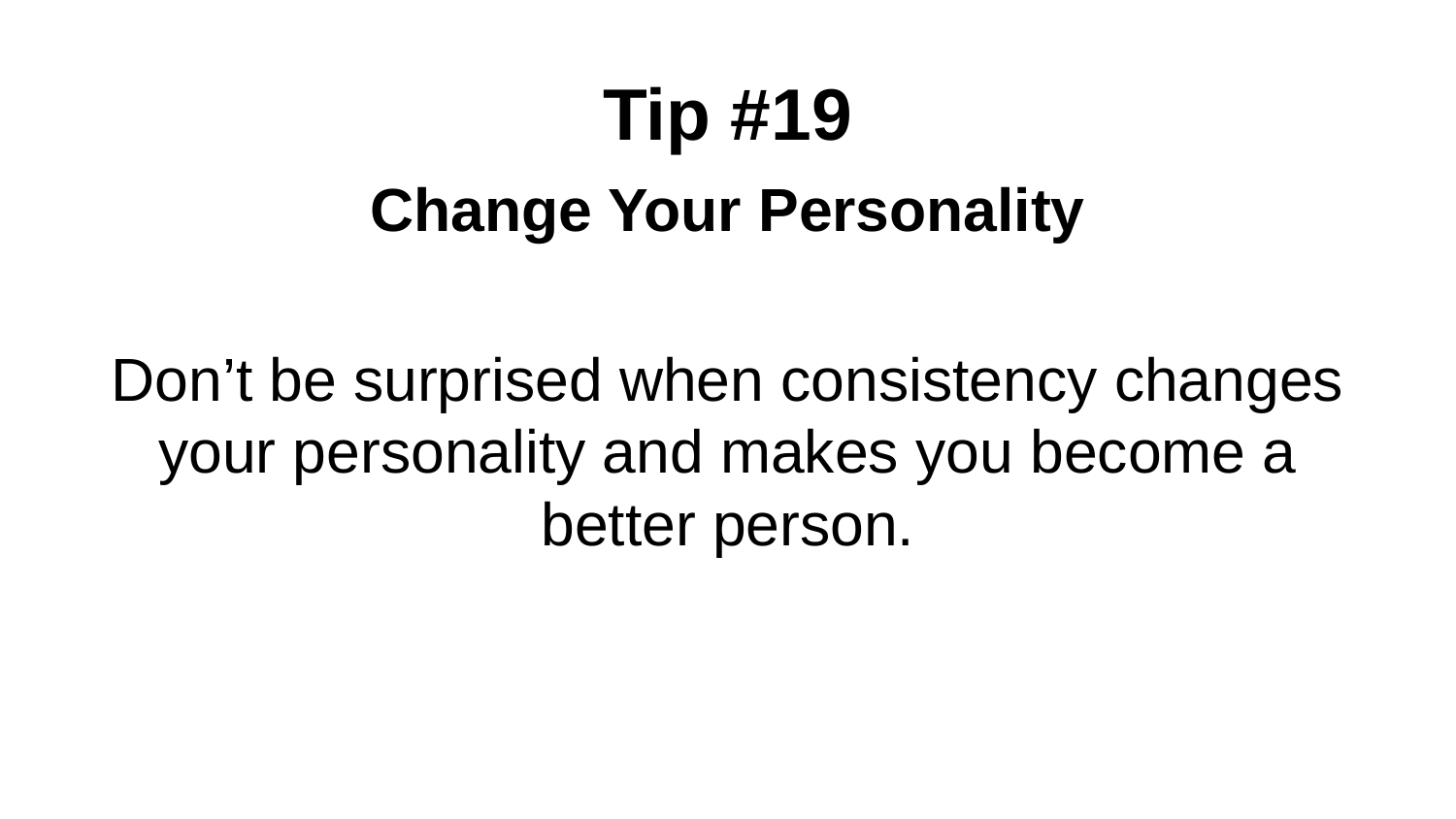

# Tip #19

Change Your Personality

Don’t be surprised when consistency changes your personality and makes you become a better person.